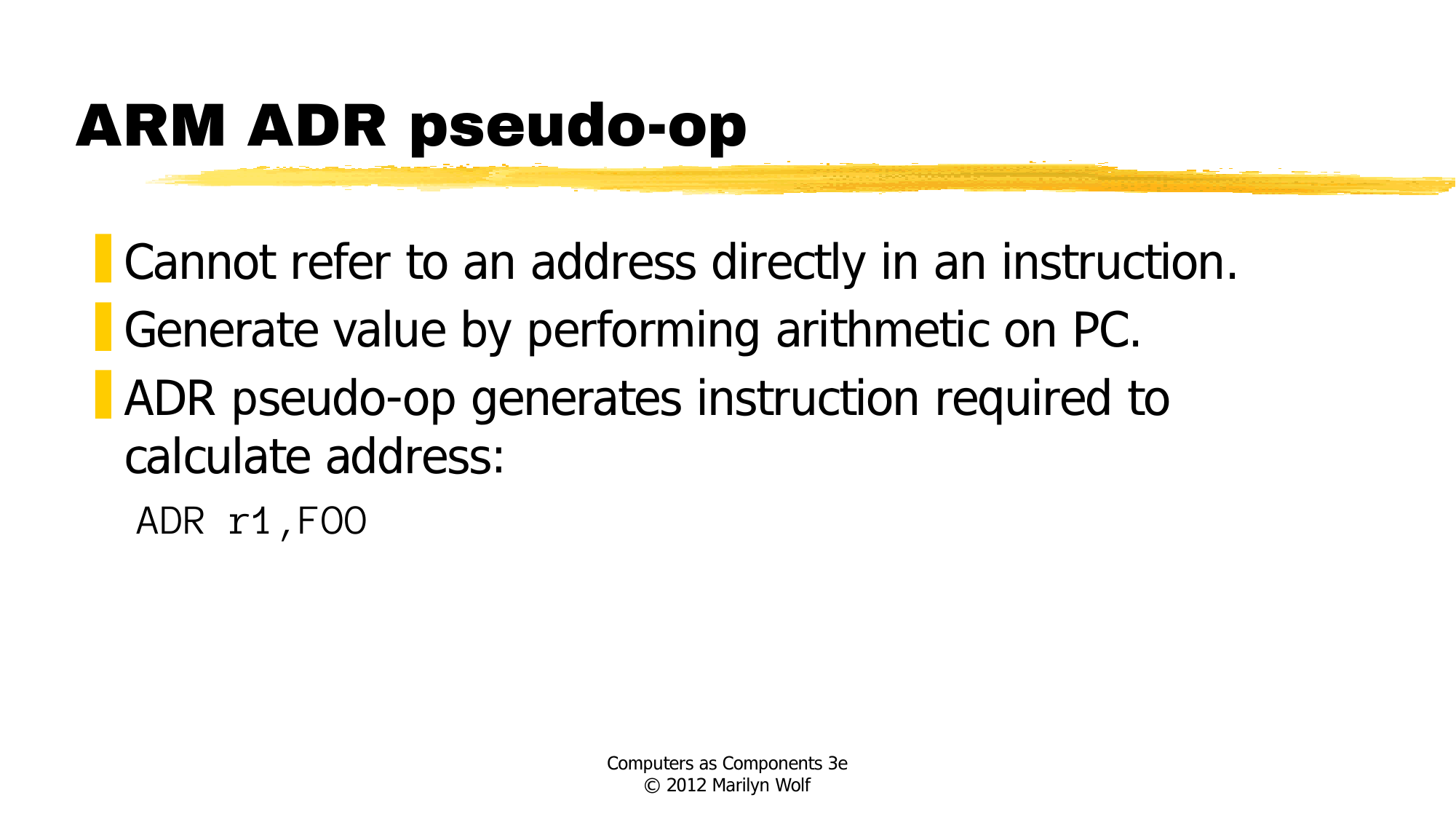

# ARM ADR pseudo-op
Cannot refer to an address directly in an instruction.
Generate value by performing arithmetic on PC.
ADR pseudo-op generates instruction required to calculate address:
ADR r1,FOO